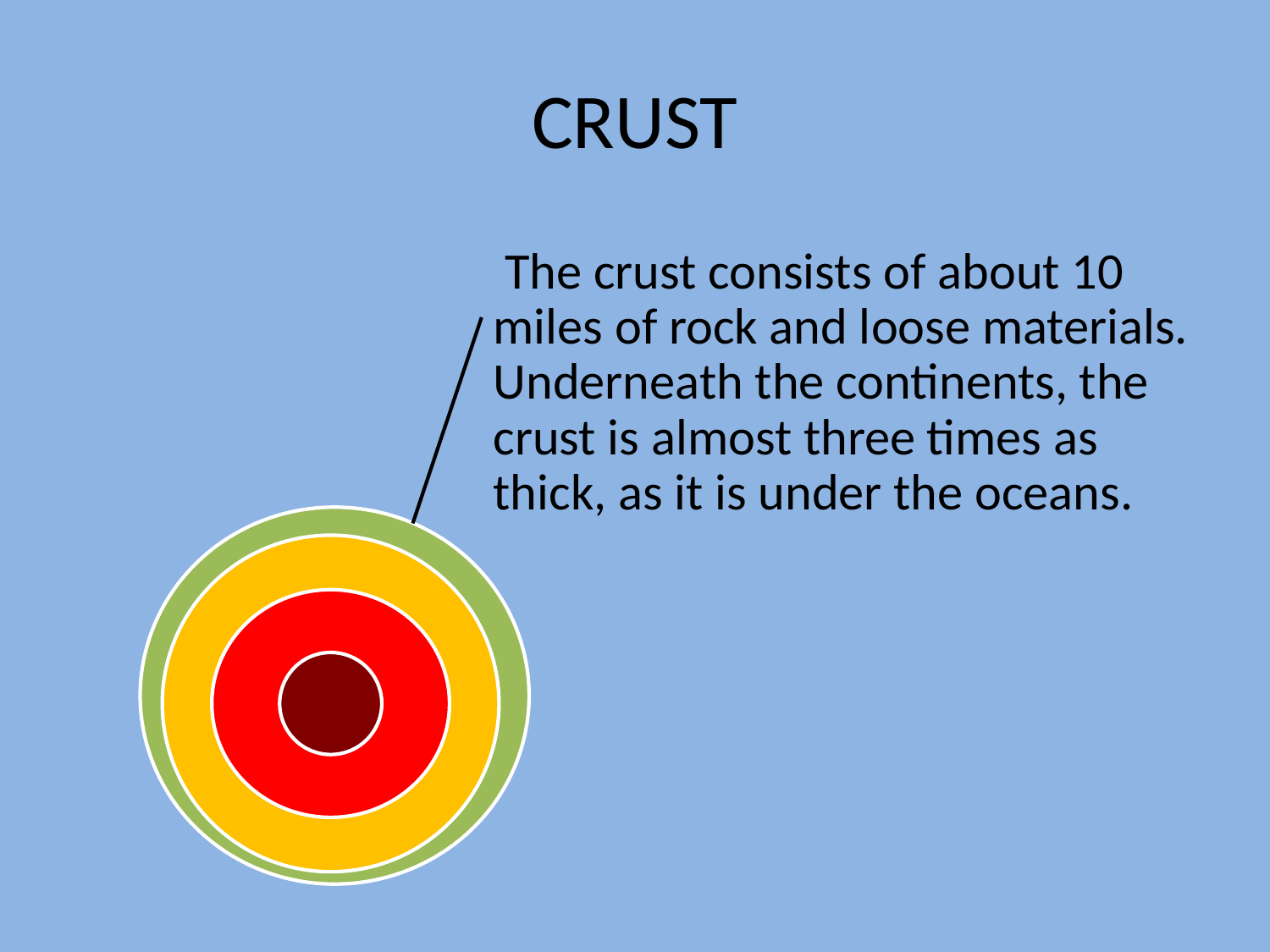

# CRUST
 The crust consists of about 10 miles of rock and loose materials. Underneath the continents, the crust is almost three times as thick, as it is under the oceans.